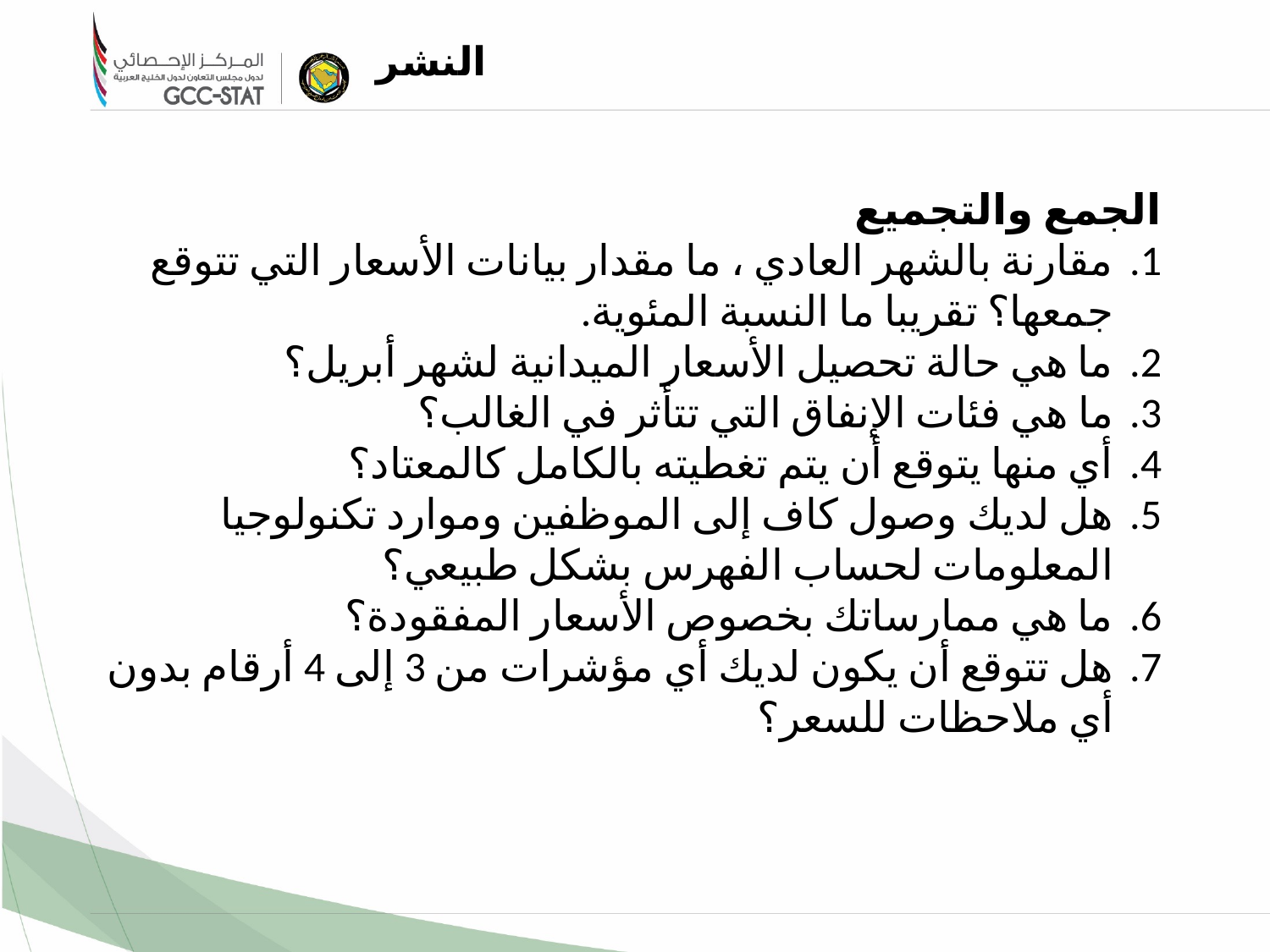

النشر
الجمع والتجميع
مقارنة بالشهر العادي ، ما مقدار بيانات الأسعار التي تتوقع جمعها؟ تقريبا ما النسبة المئوية.
ما هي حالة تحصيل الأسعار الميدانية لشهر أبريل؟
ما هي فئات الإنفاق التي تتأثر في الغالب؟
أي منها يتوقع أن يتم تغطيته بالكامل كالمعتاد؟
هل لديك وصول كاف إلى الموظفين وموارد تكنولوجيا المعلومات لحساب الفهرس بشكل طبيعي؟
ما هي ممارساتك بخصوص الأسعار المفقودة؟
هل تتوقع أن يكون لديك أي مؤشرات من 3 إلى 4 أرقام بدون أي ملاحظات للسعر؟